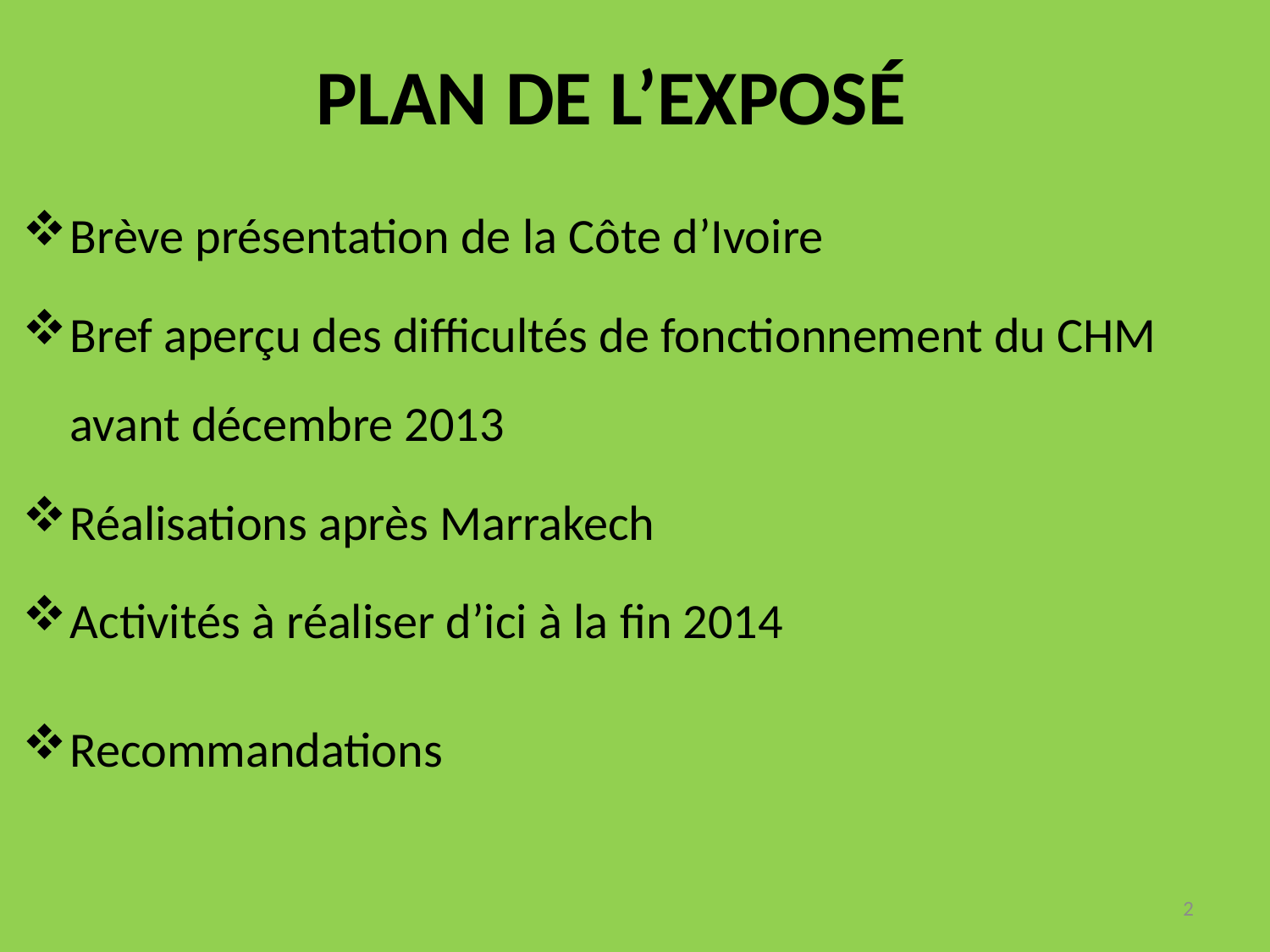

# PLAN DE L’EXPOSÉ
Brève présentation de la Côte d’Ivoire
Bref aperçu des difficultés de fonctionnement du CHM avant décembre 2013
Réalisations après Marrakech
Activités à réaliser d’ici à la fin 2014
Recommandations

2